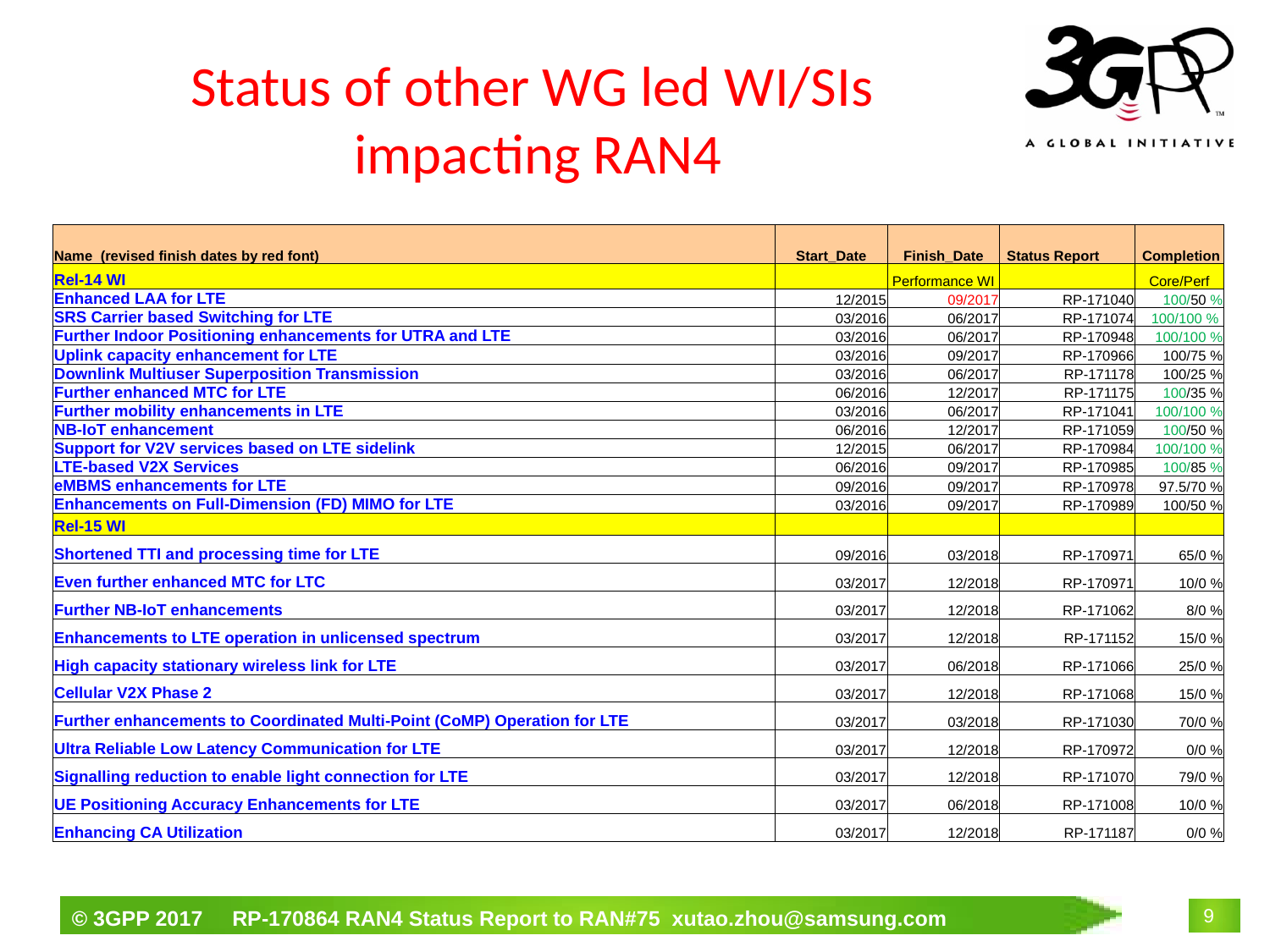

# Status of other WG led WI/SIs impacting RAN4
| Name (revised finish dates by red font) | Start\_Date | Finish\_Date | Status Report | Completion |
| --- | --- | --- | --- | --- |
| Rel-14 WI |  | Performance WI |  | Core/Perf |
| Enhanced LAA for LTE | 12/2015 | 09/2017 | RP-171040 | 100/50 % |
| SRS Carrier based Switching for LTE | 03/2016 | 06/2017 | RP-171074 | 100/100 % |
| Further Indoor Positioning enhancements for UTRA and LTE | 03/2016 | 06/2017 | RP-170948 | 100/100 % |
| Uplink capacity enhancement for LTE | 03/2016 | 09/2017 | RP-170966 | 100/75 % |
| Downlink Multiuser Superposition Transmission | 03/2016 | 06/2017 | RP-171178 | 100/25 % |
| Further enhanced MTC for LTE | 06/2016 | 12/2017 | RP-171175 | 100/35 % |
| Further mobility enhancements in LTE | 03/2016 | 06/2017 | RP-171041 | 100/100 % |
| NB-IoT enhancement | 06/2016 | 12/2017 | RP-171059 | 100/50 % |
| Support for V2V services based on LTE sidelink | 12/2015 | 06/2017 | RP-170984 | 100/100 % |
| LTE-based V2X Services | 06/2016 | 09/2017 | RP-170985 | 100/85 % |
| eMBMS enhancements for LTE | 09/2016 | 09/2017 | RP-170978 | 97.5/70 % |
| Enhancements on Full-Dimension (FD) MIMO for LTE | 03/2016 | 09/2017 | RP-170989 | 100/50 % |
| Rel-15 WI |  |  |  |  |
| Shortened TTI and processing time for LTE | 09/2016 | 03/2018 | RP-170971 | 65/0 % |
| Even further enhanced MTC for LTC | 03/2017 | 12/2018 | RP-170971 | 10/0 % |
| Further NB-IoT enhancements | 03/2017 | 12/2018 | RP-171062 | 8/0 % |
| Enhancements to LTE operation in unlicensed spectrum | 03/2017 | 12/2018 | RP-171152 | 15/0 % |
| High capacity stationary wireless link for LTE | 03/2017 | 06/2018 | RP-171066 | 25/0 % |
| Cellular V2X Phase 2 | 03/2017 | 12/2018 | RP-171068 | 15/0 % |
| Further enhancements to Coordinated Multi-Point (CoMP) Operation for LTE | 03/2017 | 03/2018 | RP-171030 | 70/0 % |
| Ultra Reliable Low Latency Communication for LTE | 03/2017 | 12/2018 | RP-170972 | 0/0 % |
| Signalling reduction to enable light connection for LTE | 03/2017 | 12/2018 | RP-171070 | 79/0 % |
| UE Positioning Accuracy Enhancements for LTE | 03/2017 | 06/2018 | RP-171008 | 10/0 % |
| Enhancing CA Utilization | 03/2017 | 12/2018 | RP-171187 | 0/0 % |